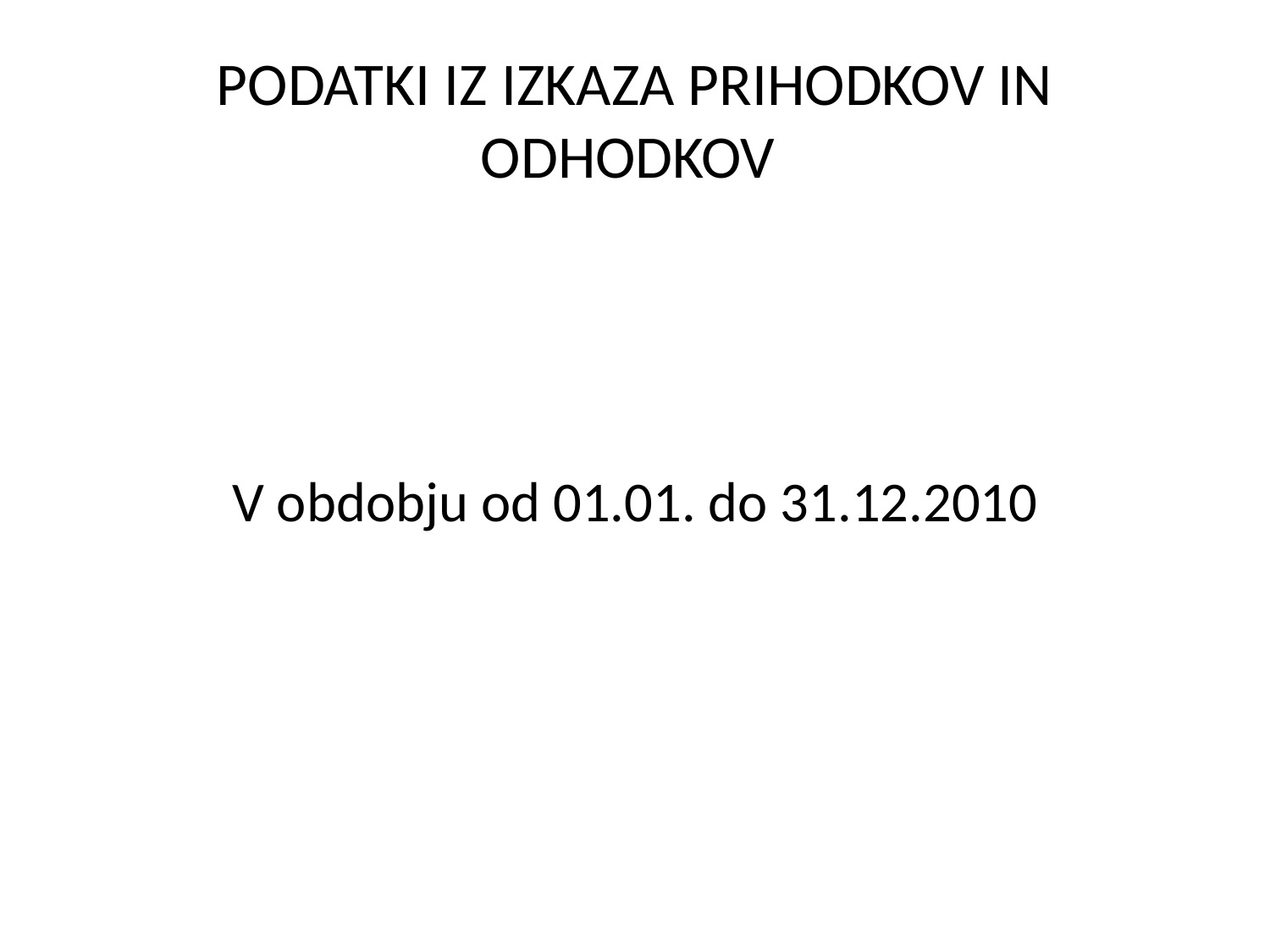

# PODATKI IZ IZKAZA PRIHODKOV IN ODHODKOV

V obdobju od 01.01. do 31.12.2010